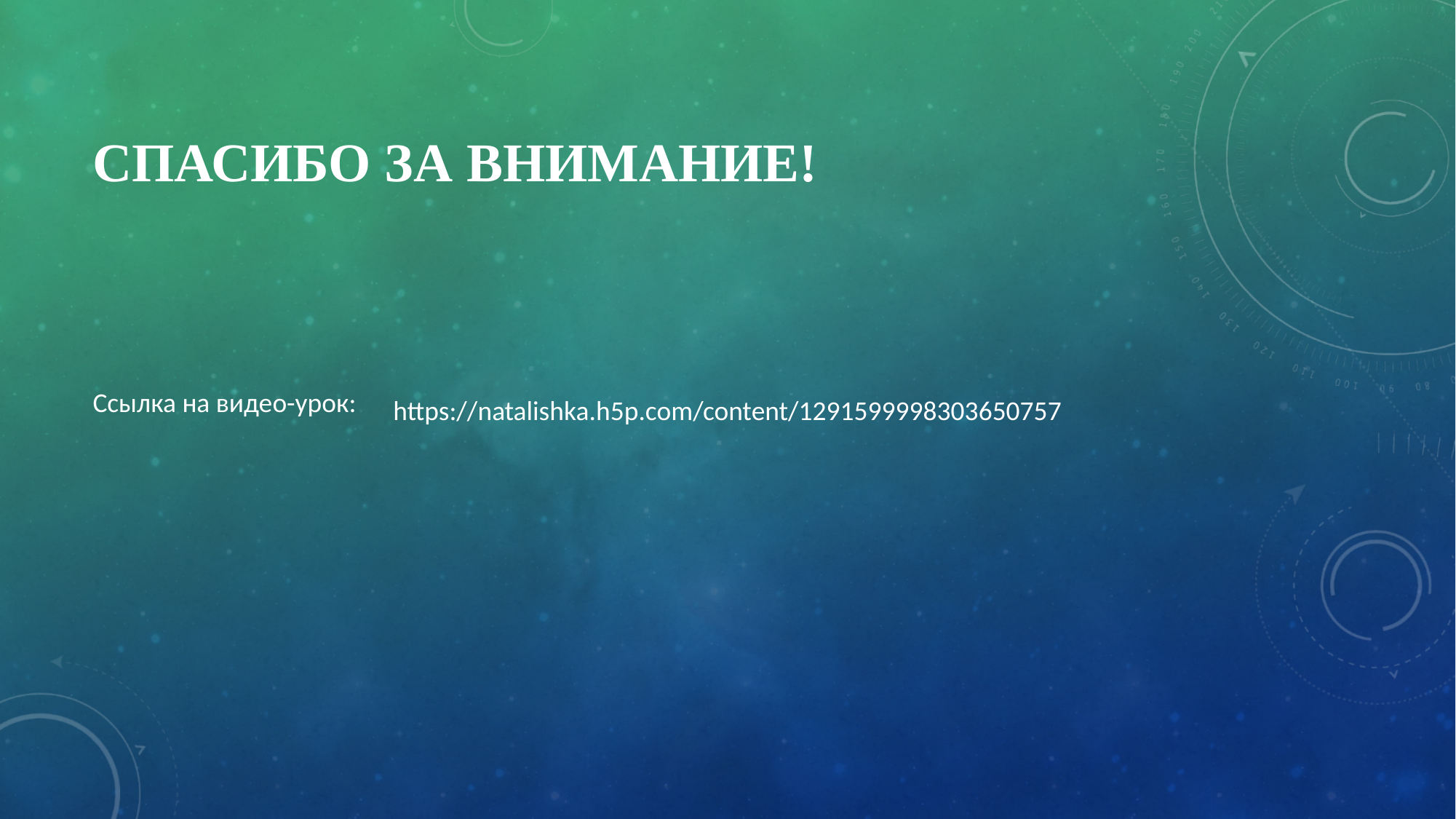

# Спасибо за внимание!
Ссылка на видео-урок:

https://natalishka.h5p.com/content/1291599998303650757